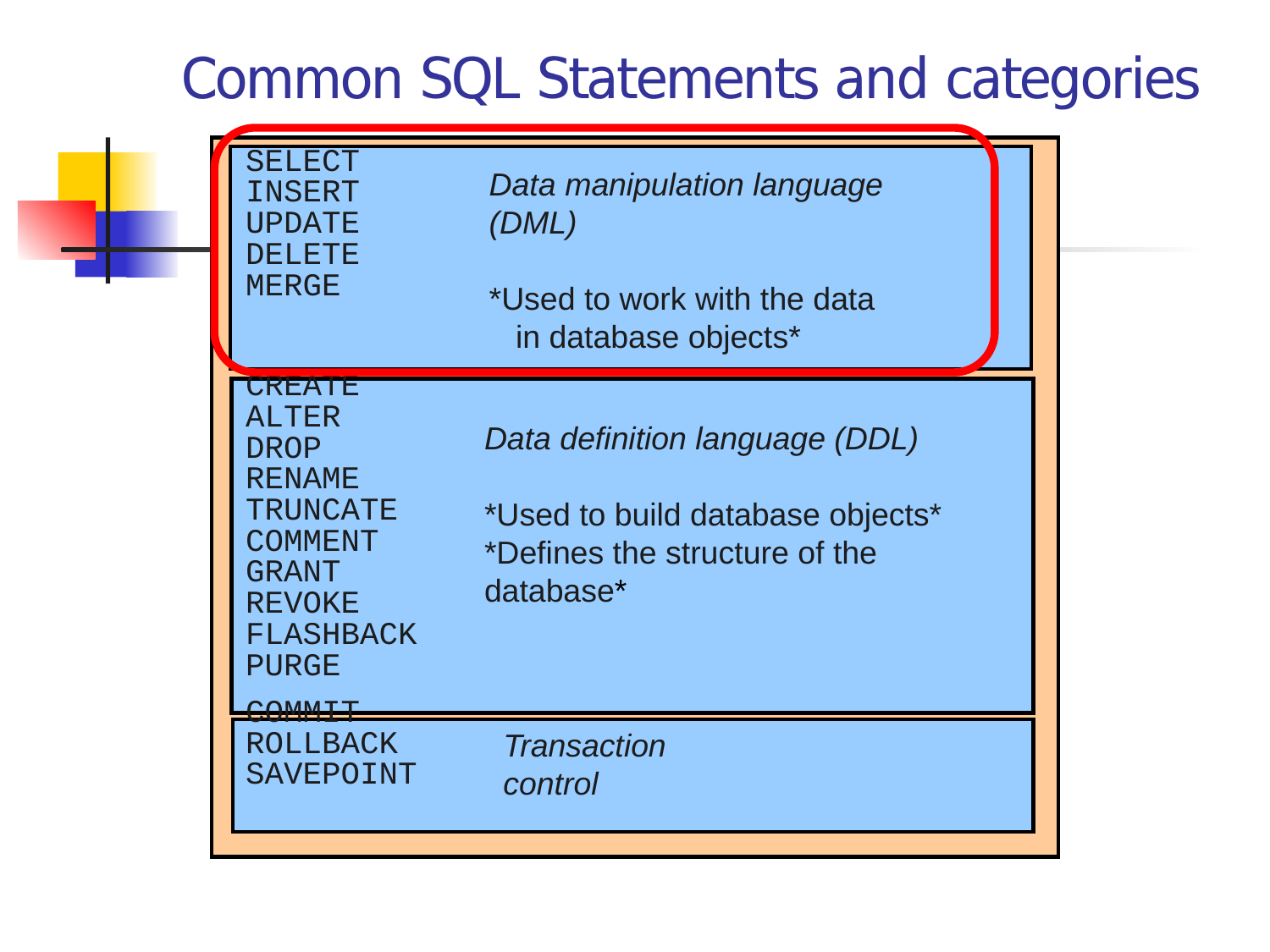

# Common SQL Statements and categories

SELECT
INSERT
UPDATE
DELETE
MERGE

CREATE
ALTER
DROP
RENAME
TRUNCATE
COMMENT
GRANT
REVOKE
FLASHBACK
PURGE

COMMIT
ROLLBACK
SAVEPOINT

Data manipulation language (DML)

*Used to work with the data
   in database objects*

Data definition language (DDL)

*Used to build database objects*
*Defines the structure of the database*

Transaction control